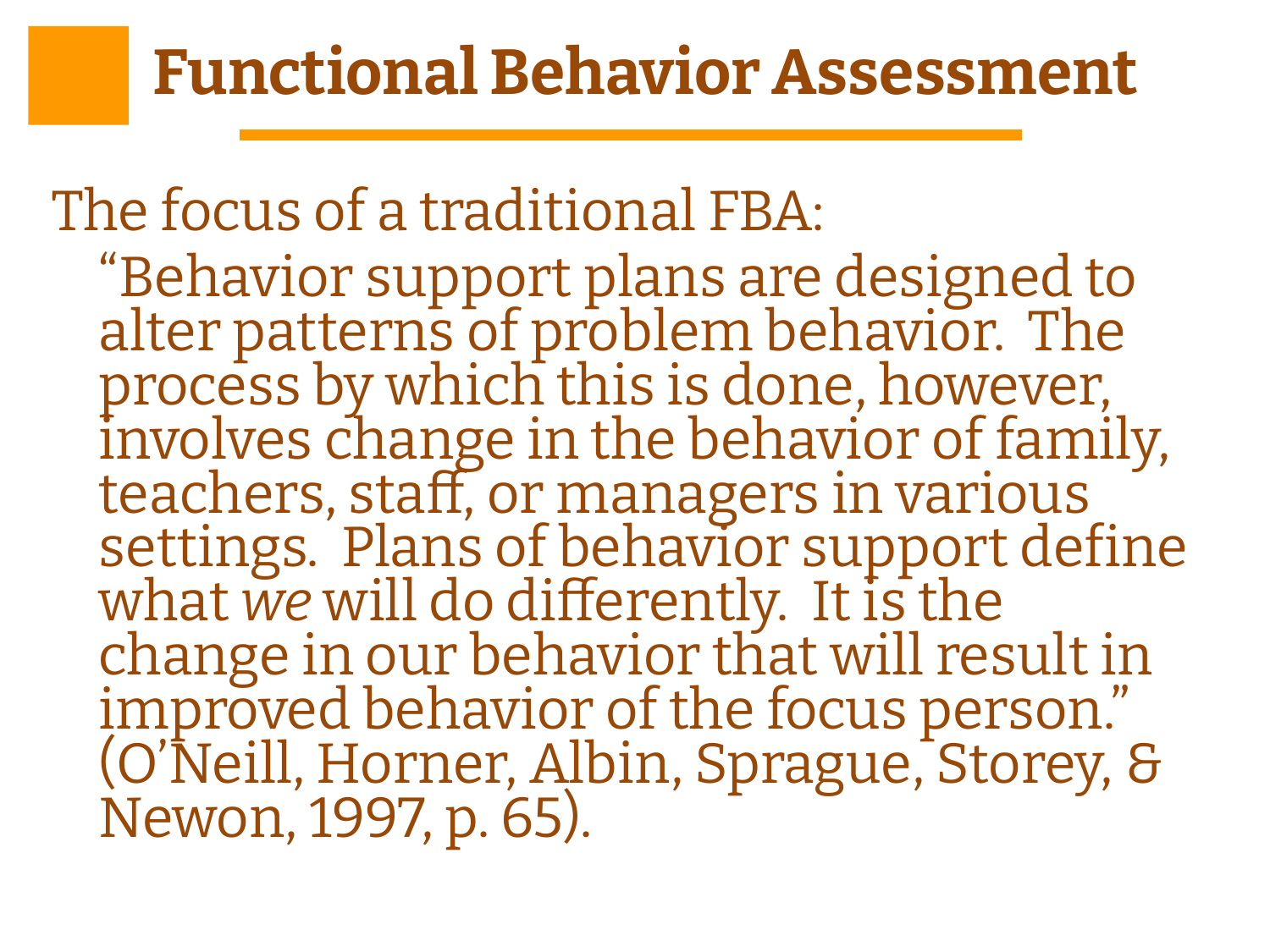

# Functional Behavior Assessment

The focus of a traditional FBA:
	“Behavior support plans are designed to alter patterns of problem behavior.  The process by which this is done, however, involves change in the behavior of family, teachers, staff, or managers in various settings.  Plans of behavior support define what we will do differently.  It is the change in our behavior that will result in improved behavior of the focus person.”  (O’Neill, Horner, Albin, Sprague, Storey, & Newon, 1997, p. 65).